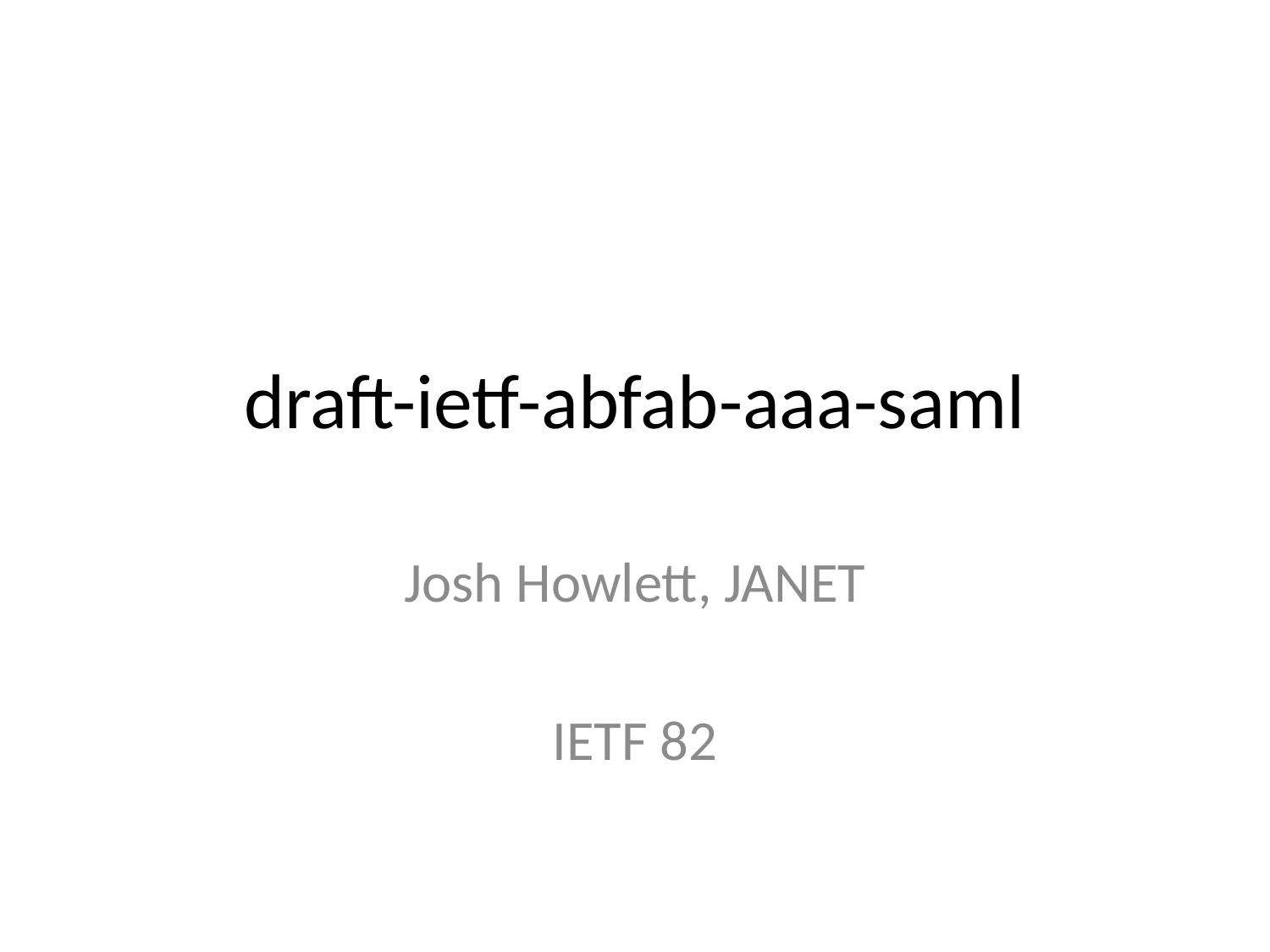

# draft-ietf-abfab-aaa-saml
Josh Howlett, JANET

IETF 82